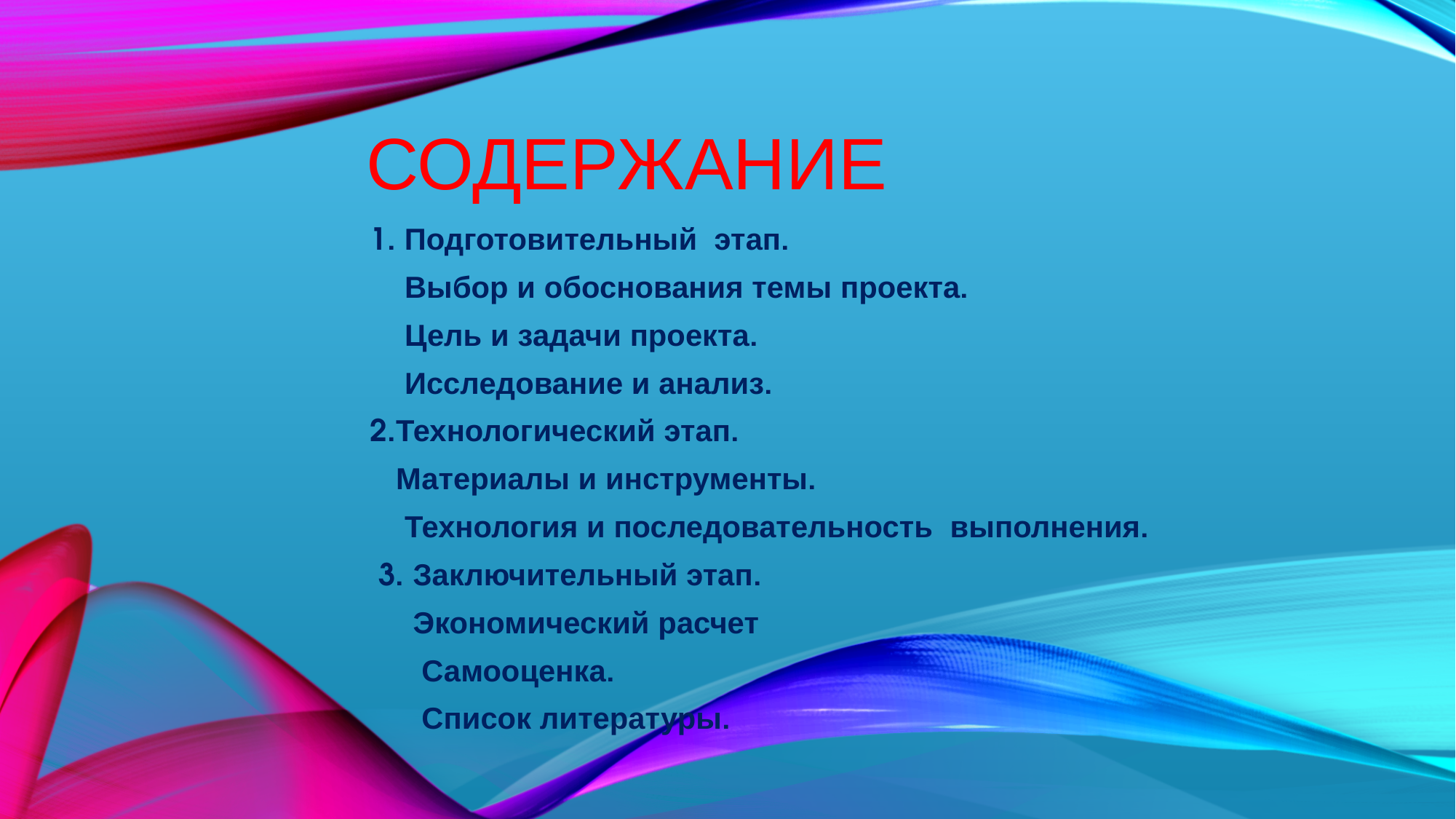

# Содержание
1. Подготовительный  этап.
    Выбор и обоснования темы проекта.
    Цель и задачи проекта.
    Исследование и анализ.
2.Технологический этап.
   Материалы и инструменты.
    Технология и последовательность  выполнения.
 3. Заключительный этап.
     Экономический расчет
      Самооценка.
      Список литературы.